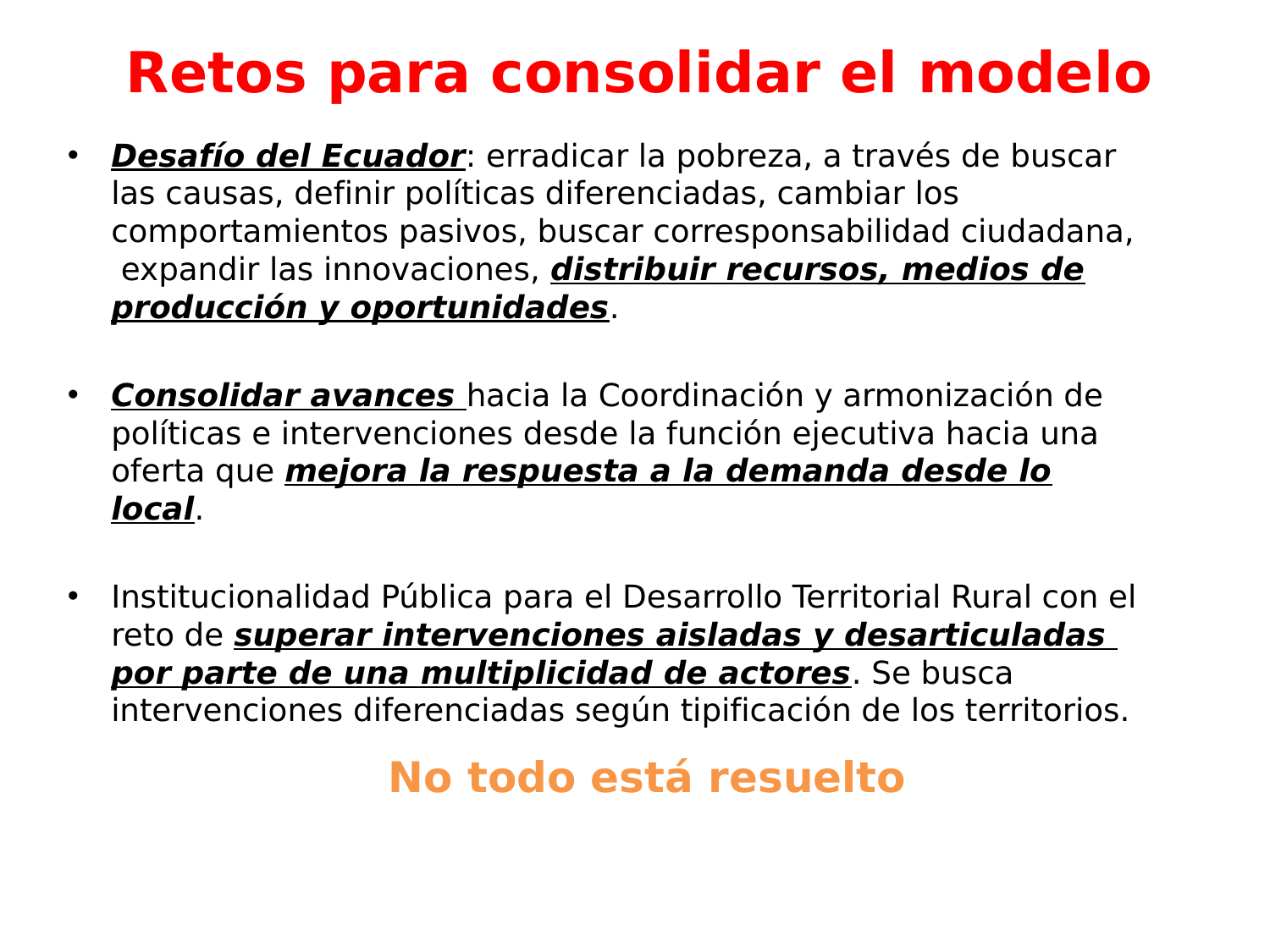

Retos para consolidar el modelo
Desafío del Ecuador: erradicar la pobreza, a través de buscar las causas, definir políticas diferenciadas, cambiar los comportamientos pasivos, buscar corresponsabilidad ciudadana,  expandir las innovaciones, distribuir recursos, medios de producción y oportunidades.

Consolidar avances hacia la Coordinación y armonización de políticas e intervenciones desde la función ejecutiva hacia una oferta que mejora la respuesta a la demanda desde lo local.

Institucionalidad Pública para el Desarrollo Territorial Rural con el reto de superar intervenciones aisladas y desarticuladas  por parte de una multiplicidad de actores. Se busca intervenciones diferenciadas según tipificación de los territorios.

No todo está resuelto